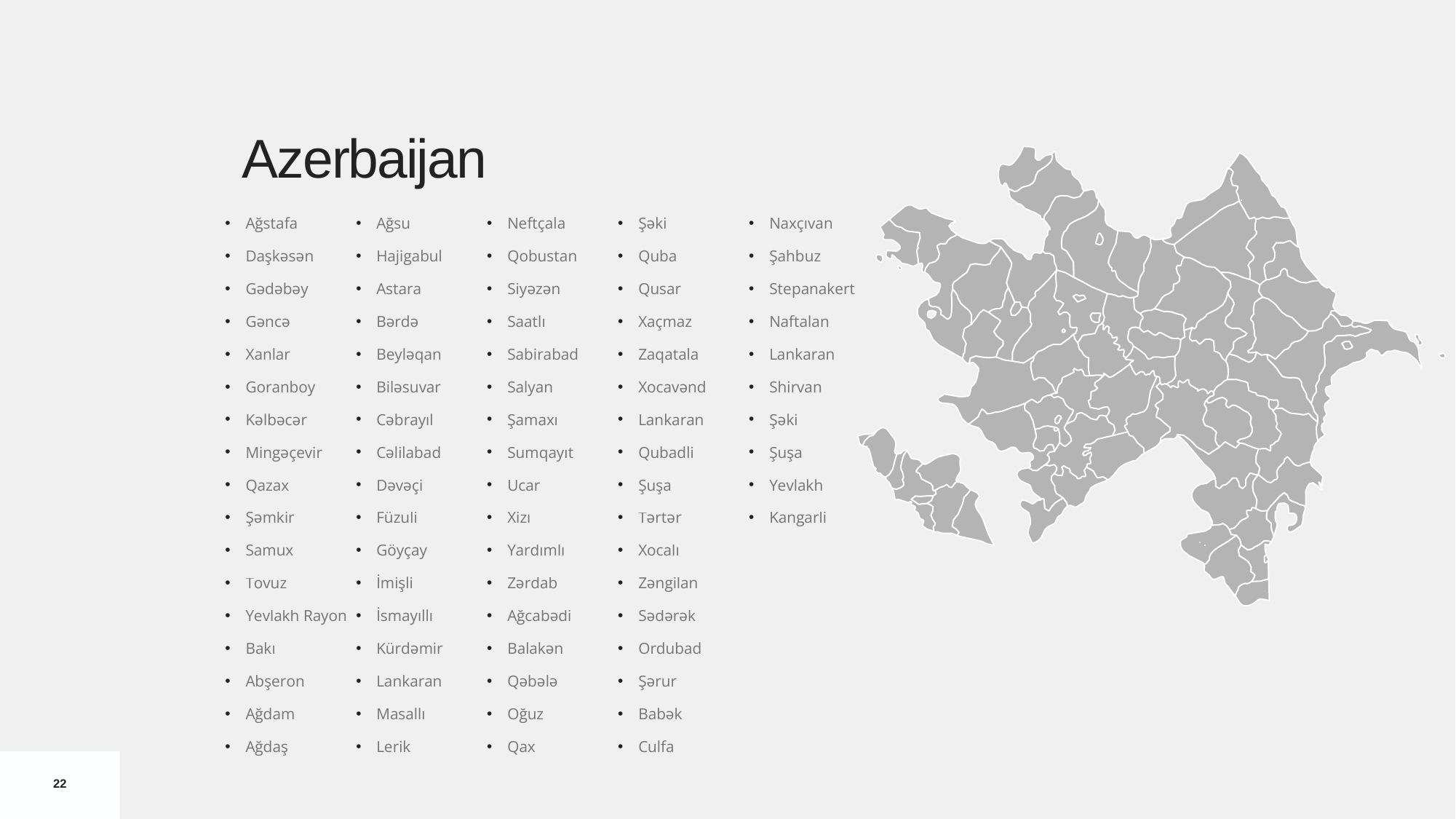

# Azerbaijan

Ağstafa
Daşkəsən
Gədəbəy
Gəncə
Xanlar
Goranboy
Kəlbəcər
Mingəçevir
Qazax
Şəmkir
Samux
Tovuz
Yevlakh Rayon
Bakı
Abşeron
Ağdam
Ağdaş
Ağsu
Hajigabul
Astara
Bərdə
Beyləqan
Biləsuvar
Cəbrayıl
Cəlilabad
Dəvəçi
Füzuli
Göyçay
İmişli
İsmayıllı
Kürdəmir
Lankaran
Masallı
Lerik
Neftçala
Qobustan
Siyəzən
Saatlı
Sabirabad
Salyan
Şamaxı
Sumqayıt
Ucar
Xizı
Yardımlı
Zərdab
Ağcabədi
Balakən
Qəbələ
Oğuz
Qax
Şəki
Quba
Qusar
Xaçmaz
Zaqatala
Xocavənd
Lankaran
Qubadli
Şuşa
Tərtər
Xocalı
Zəngilan
Sədərək
Ordubad
Şərur
Babək
Culfa
Naxçıvan
Şahbuz
Stepanakert
Naftalan
Lankaran
Shirvan
Şəki
Şuşa
Yevlakh
Kangarli